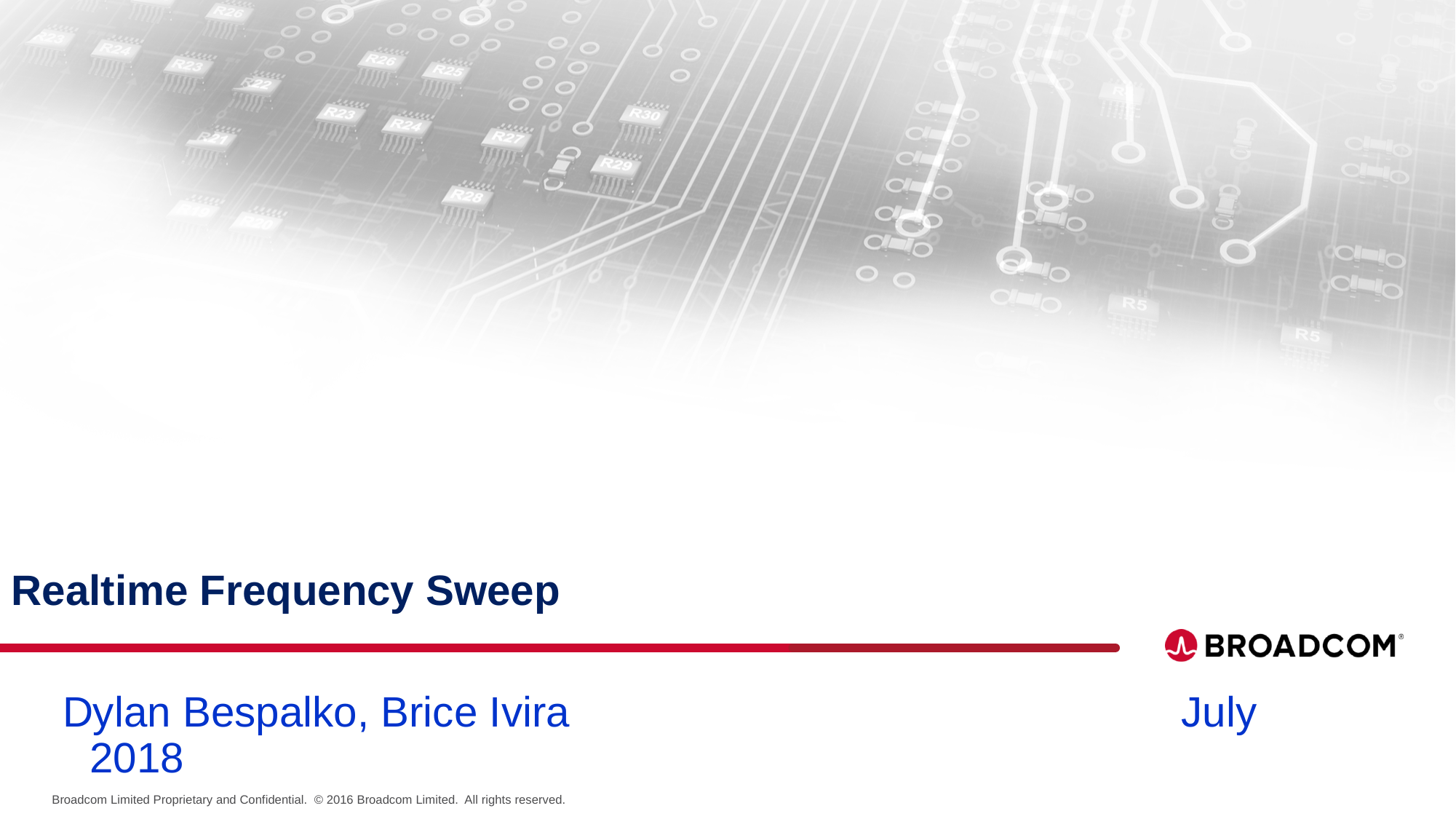

Realtime Frequency Sweep

Dylan Bespalko, Brice Ivira						July 2018